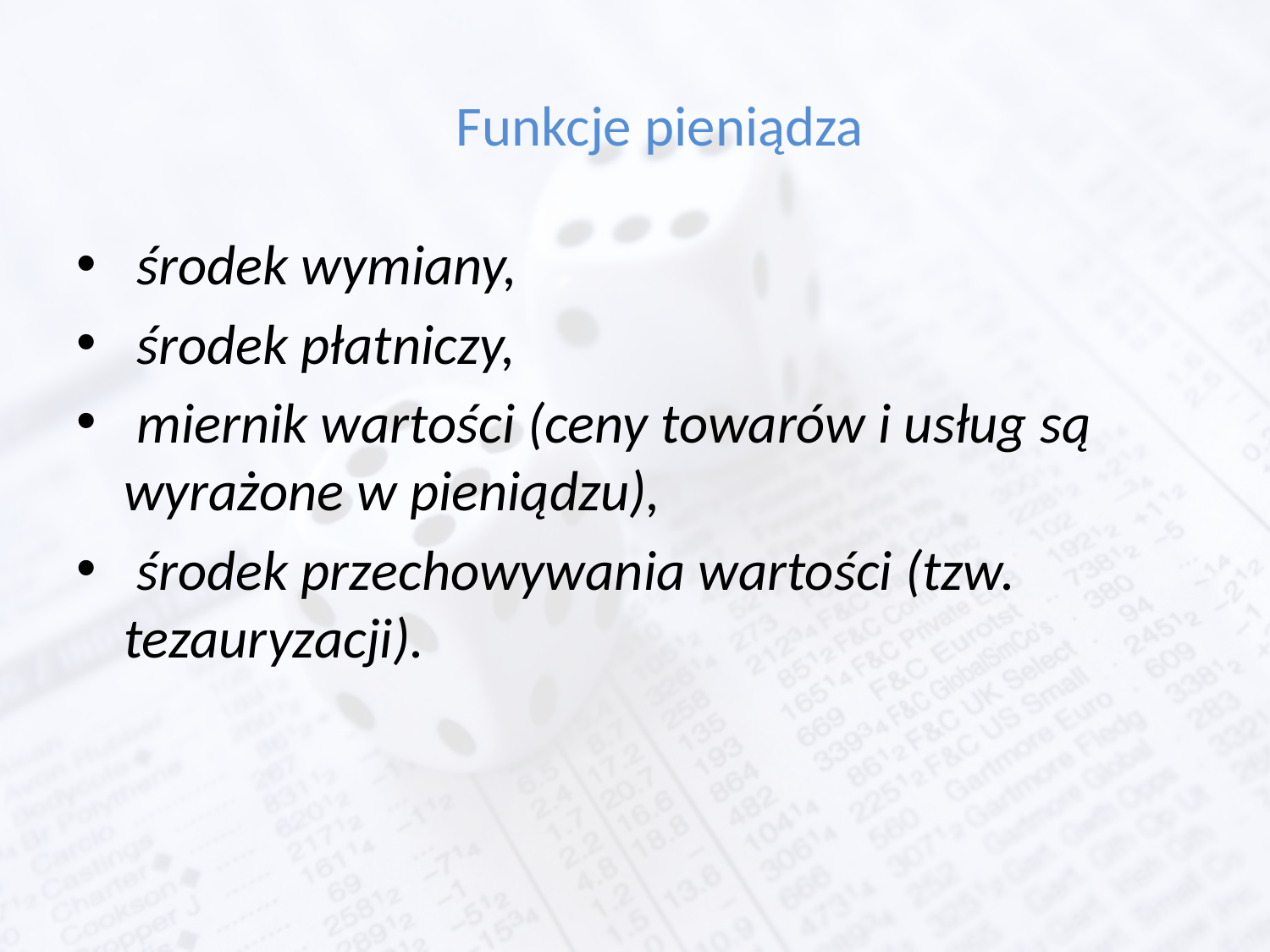

# Funkcje pieniądza
 środek wymiany,
 środek płatniczy,
 miernik wartości (ceny towarów i usług są wyrażone w pieniądzu),
 środek przechowywania wartości (tzw. tezauryzacji).